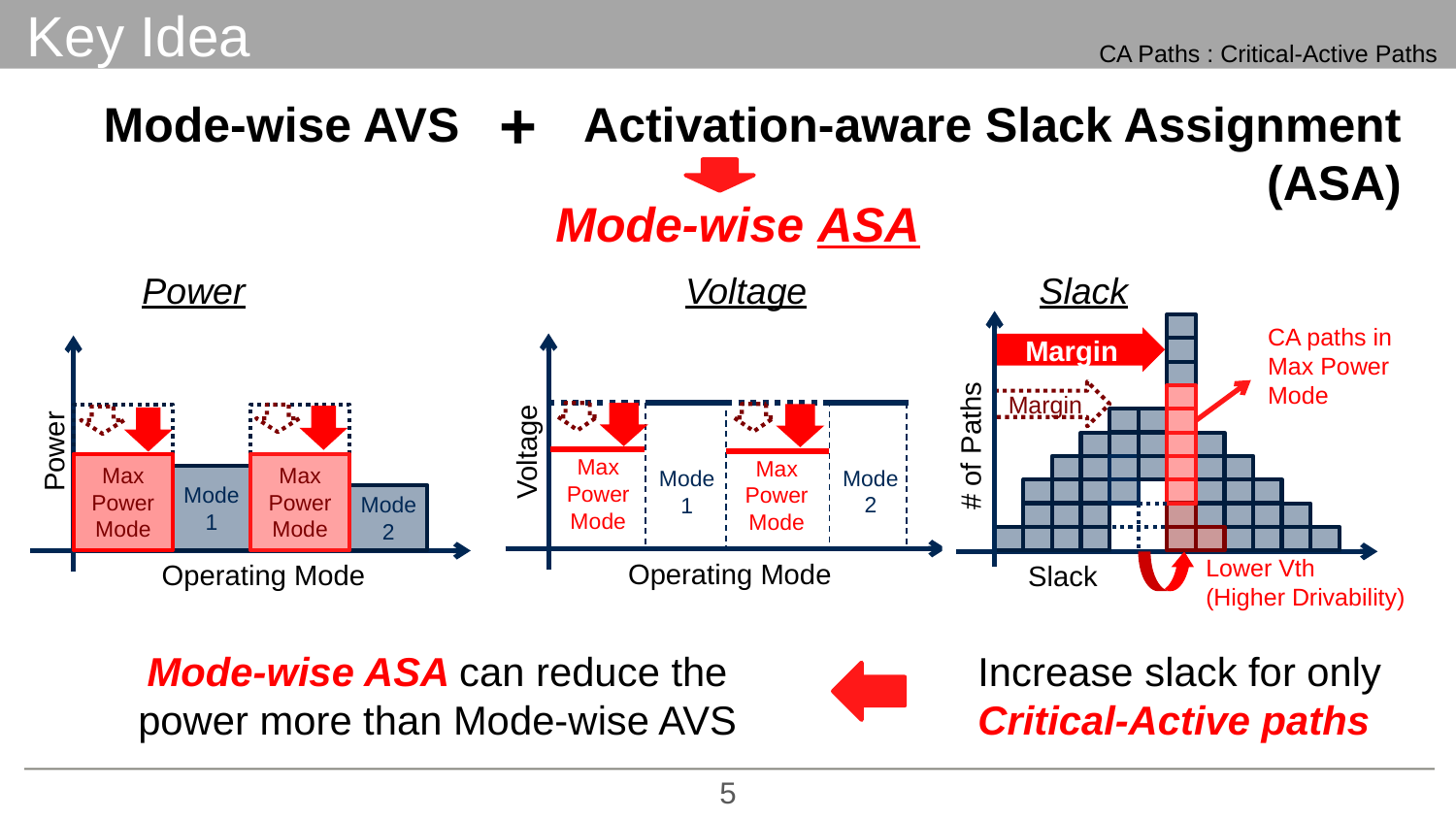

# Key Idea
CA Paths : Critical-Active Paths
+
Mode-wise AVS
Activation-aware Slack Assignment (ASA)

Mode-wise ASA
Power
Voltage
Slack

CA paths in Max Power Mode
Margin

Margin

# of Paths

Lower Vth
(Higher Drivability)
Slack

Power
Max
Power
Mode
Max
Power
Mode
Mode1
Mode2
Operating Mode

Power
Max
Power
Mode
Max
Power
Mode
Mode1
Mode2
Operating Mode

Voltage
Max
Power
Mode
Max
Power
Mode
Mode2
Mode1
Operating Mode

Voltage
Max
Power
Mode
Max
Power
Mode
Mode2
Mode1
Operating Mode

Active paths in Max Power Mode
Margin

# of Paths

Slack
Mode-wise ASA can reduce the power more than Mode-wise AVS
Increase slack for only Critical-Active paths